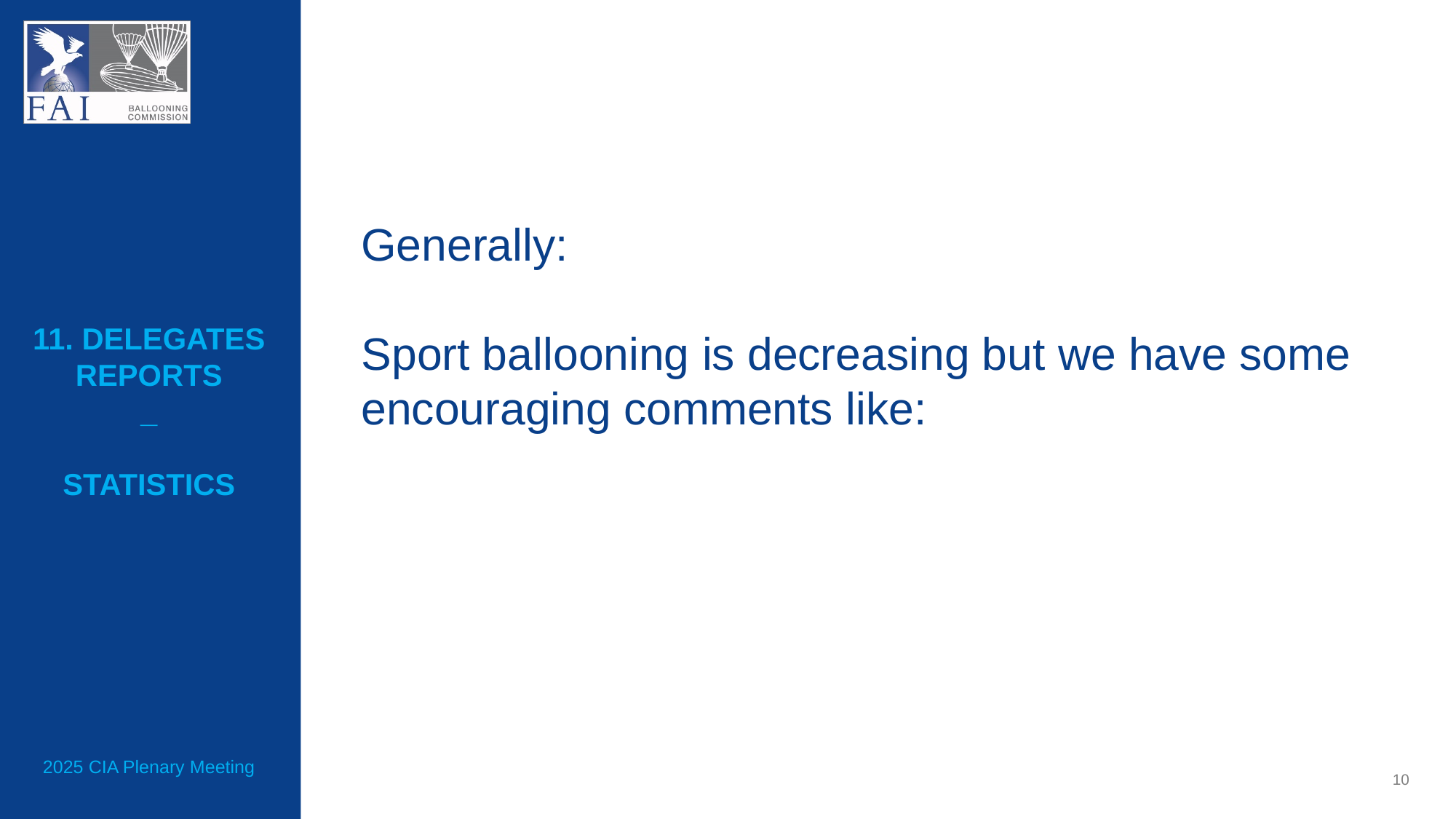

11. Delegates reports
_

Statistics
Generally:

Sport ballooning is decreasing but we have some encouraging comments like: